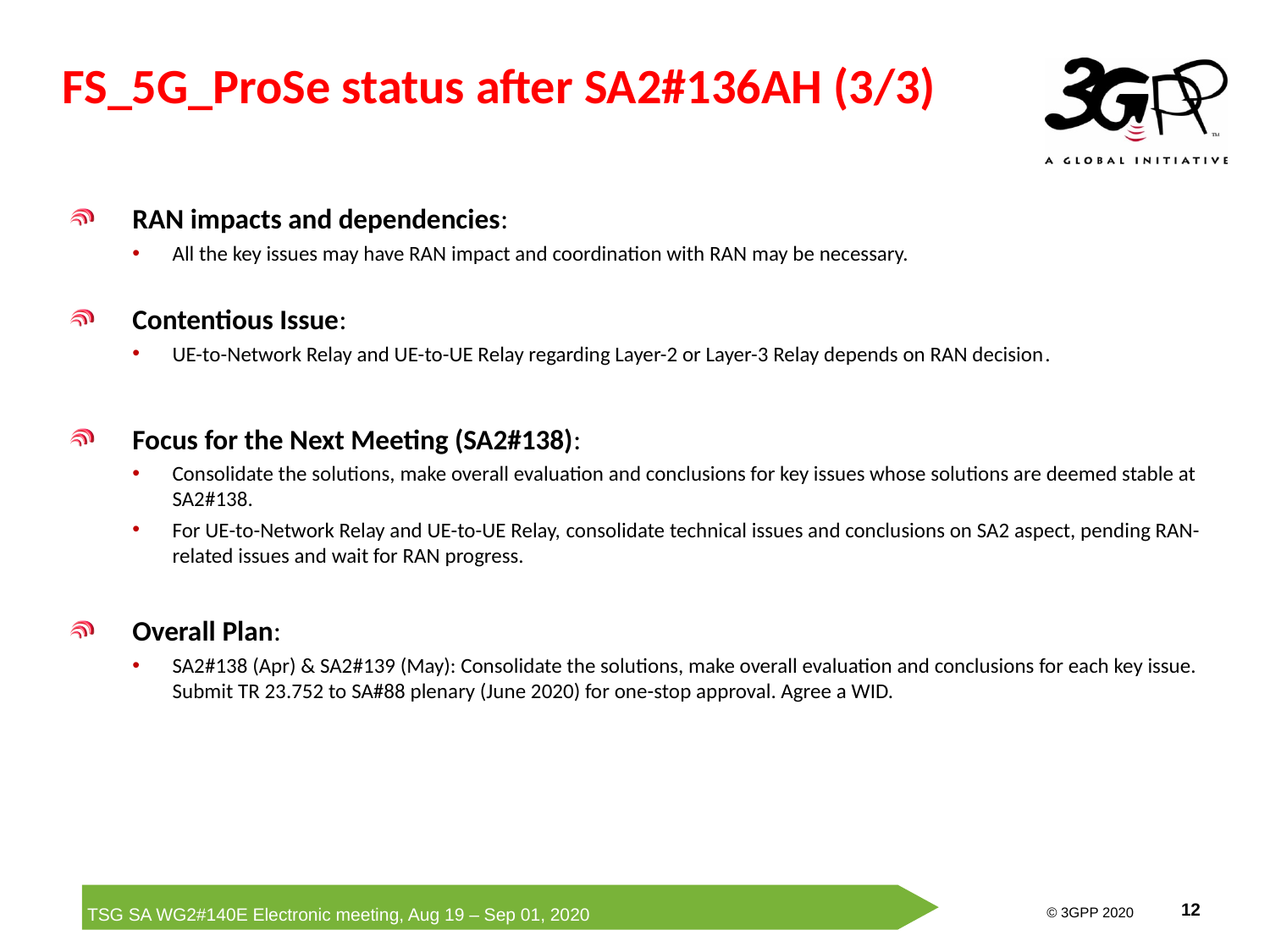

# FS_5G_ProSe status after SA2#136AH (3/3)
RAN impacts and dependencies:
All the key issues may have RAN impact and coordination with RAN may be necessary.

Contentious Issue:
UE-to-Network Relay and UE-to-UE Relay regarding Layer-2 or Layer-3 Relay depends on RAN decision.

Focus for the Next Meeting (SA2#138):
Consolidate the solutions, make overall evaluation and conclusions for key issues whose solutions are deemed stable at SA2#138.
For UE-to-Network Relay and UE-to-UE Relay, consolidate technical issues and conclusions on SA2 aspect, pending RAN-related issues and wait for RAN progress.

Overall Plan:
SA2#138 (Apr) & SA2#139 (May): Consolidate the solutions, make overall evaluation and conclusions for each key issue. Submit TR 23.752 to SA#88 plenary (June 2020) for one-stop approval. Agree a WID.